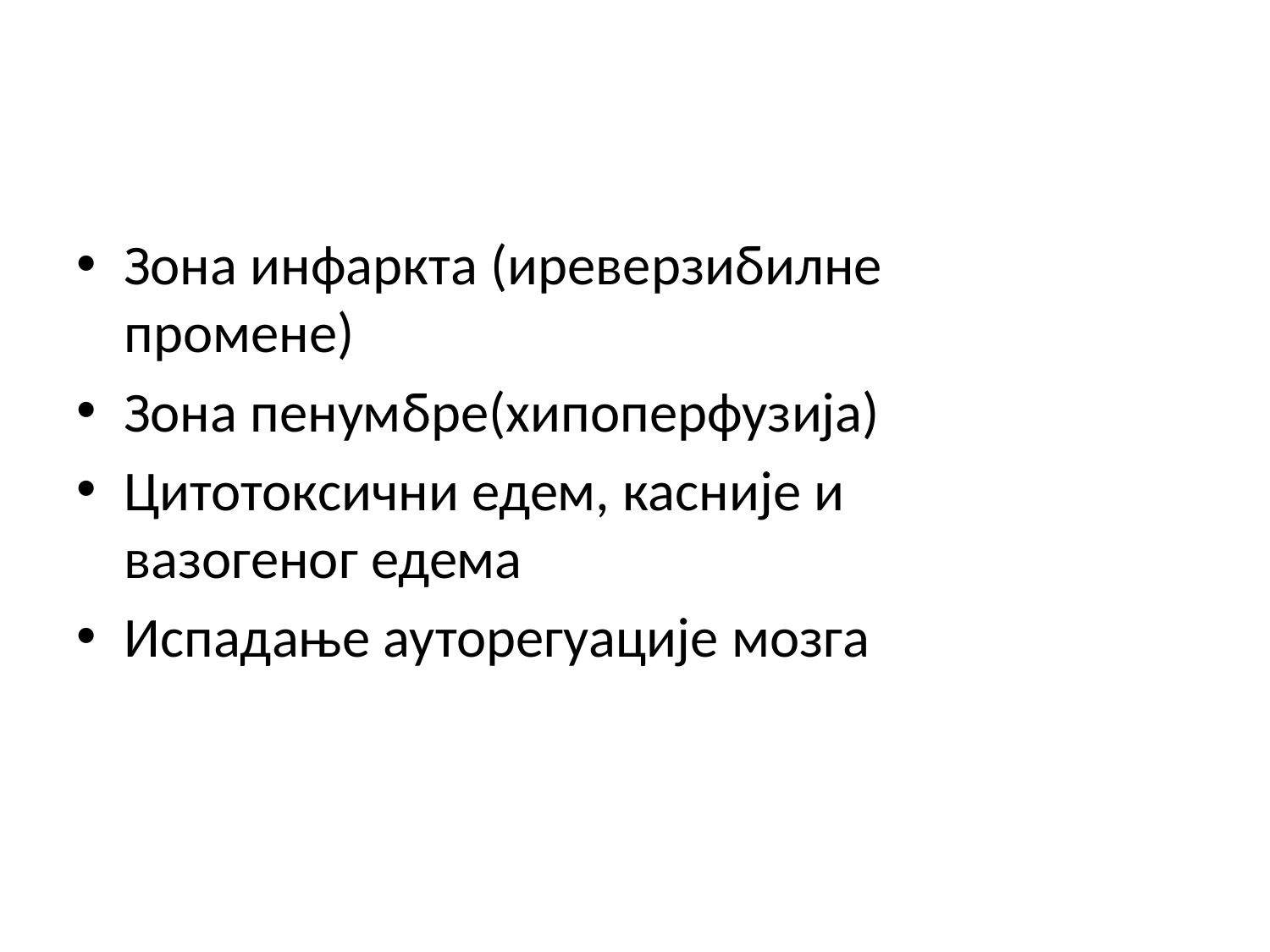

#
Зона инфаркта (иреверзибилне промене)
Зона пенумбре(хипоперфузија)
Цитотоксични едем, касније и вазогеног едема
Испадање ауторегуације мозга